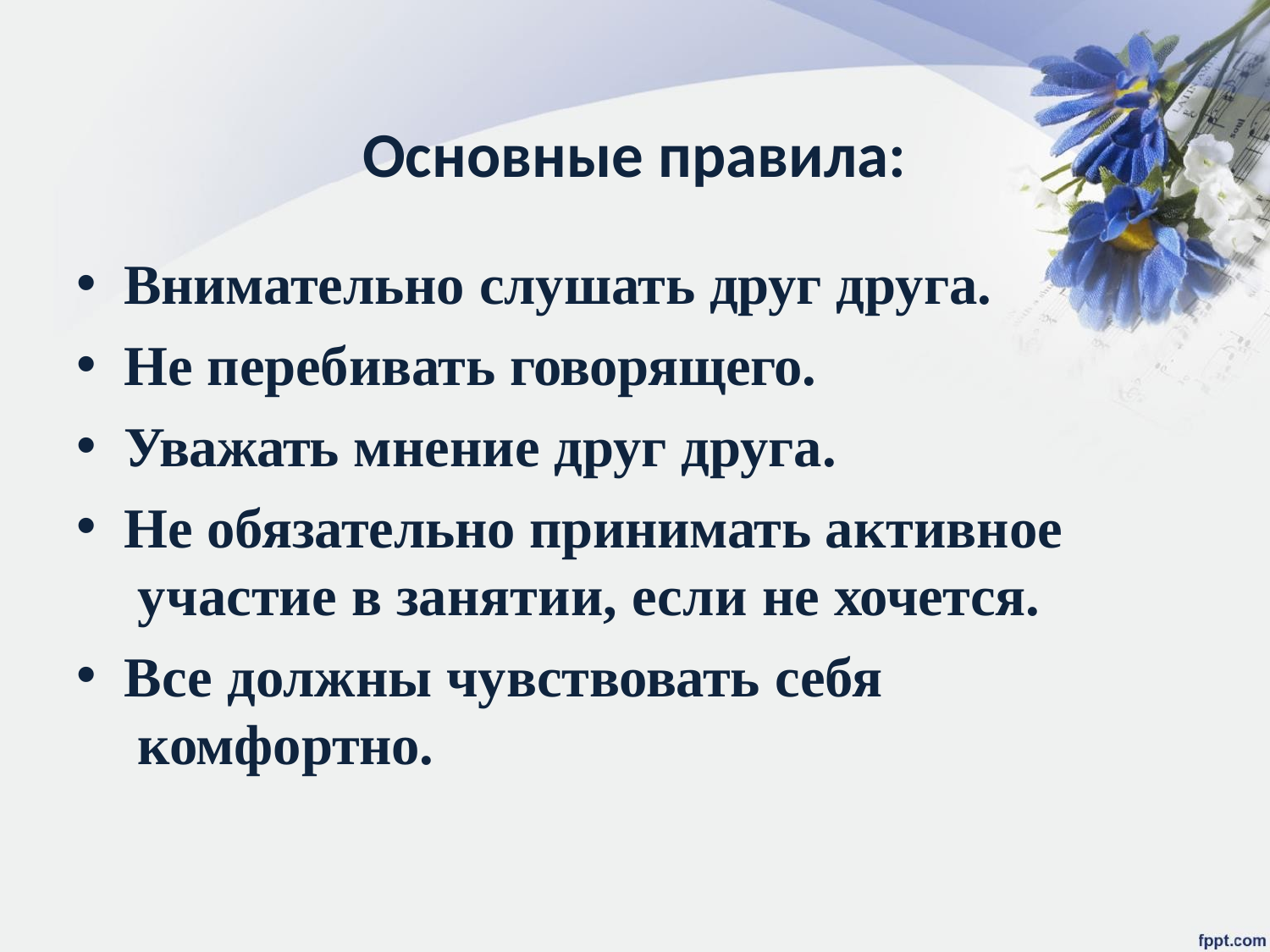

# Основные правила:
Внимательно слушать друг друга.
Не перебивать говорящего.
Уважать мнение друг друга.
Не обязательно принимать активное  участие в занятии, если не хочется.
Все должны чувствовать себя  комфортно.